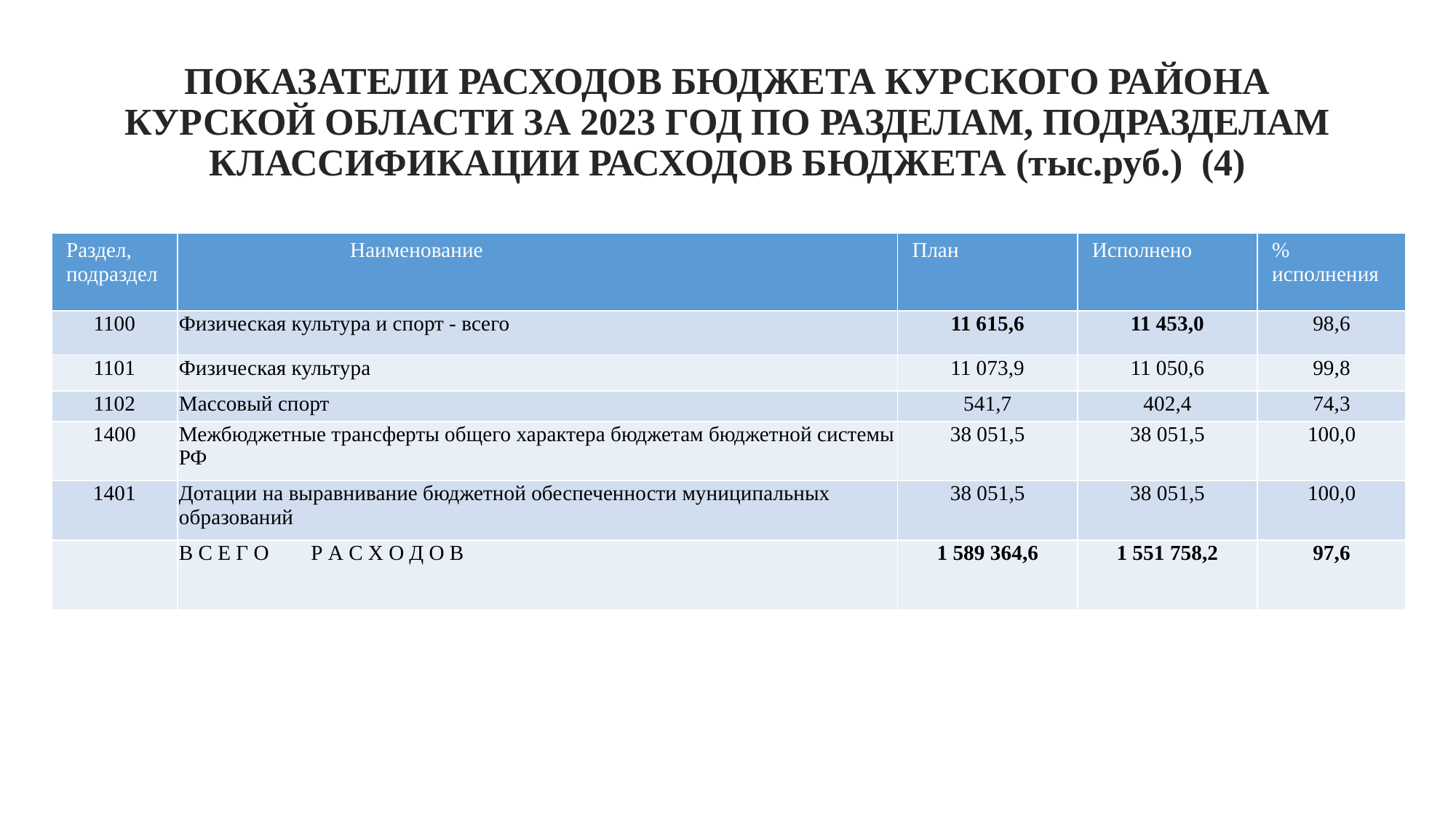

# ПОКАЗАТЕЛИ РАСХОДОВ БЮДЖЕТА КУРСКОГО РАЙОНА КУРСКОЙ ОБЛАСТИ ЗА 2023 ГОД ПО РАЗДЕЛАМ, ПОДРАЗДЕЛАМ КЛАССИФИКАЦИИ РАСХОДОВ БЮДЖЕТА (тыс.руб.)  (4)
| Раздел, подраздел | Наименование | План | Исполнено | % исполнения |
| --- | --- | --- | --- | --- |
| 1100 | Физическая культура и спорт - всего | 11 615,6 | 11 453,0 | 98,6 |
| 1101 | Физическая культура | 11 073,9 | 11 050,6 | 99,8 |
| 1102 | Массовый спорт | 541,7 | 402,4 | 74,3 |
| 1400 | Межбюджетные трансферты общего характера бюджетам бюджетной системы РФ | 38 051,5 | 38 051,5 | 100,0 |
| 1401 | Дотации на выравнивание бюджетной обеспеченности муниципальных образований | 38 051,5 | 38 051,5 | 100,0 |
|  | В С Е Г О Р А С Х О Д О В | 1 589 364,6 | 1 551 758,2 | 97,6 |